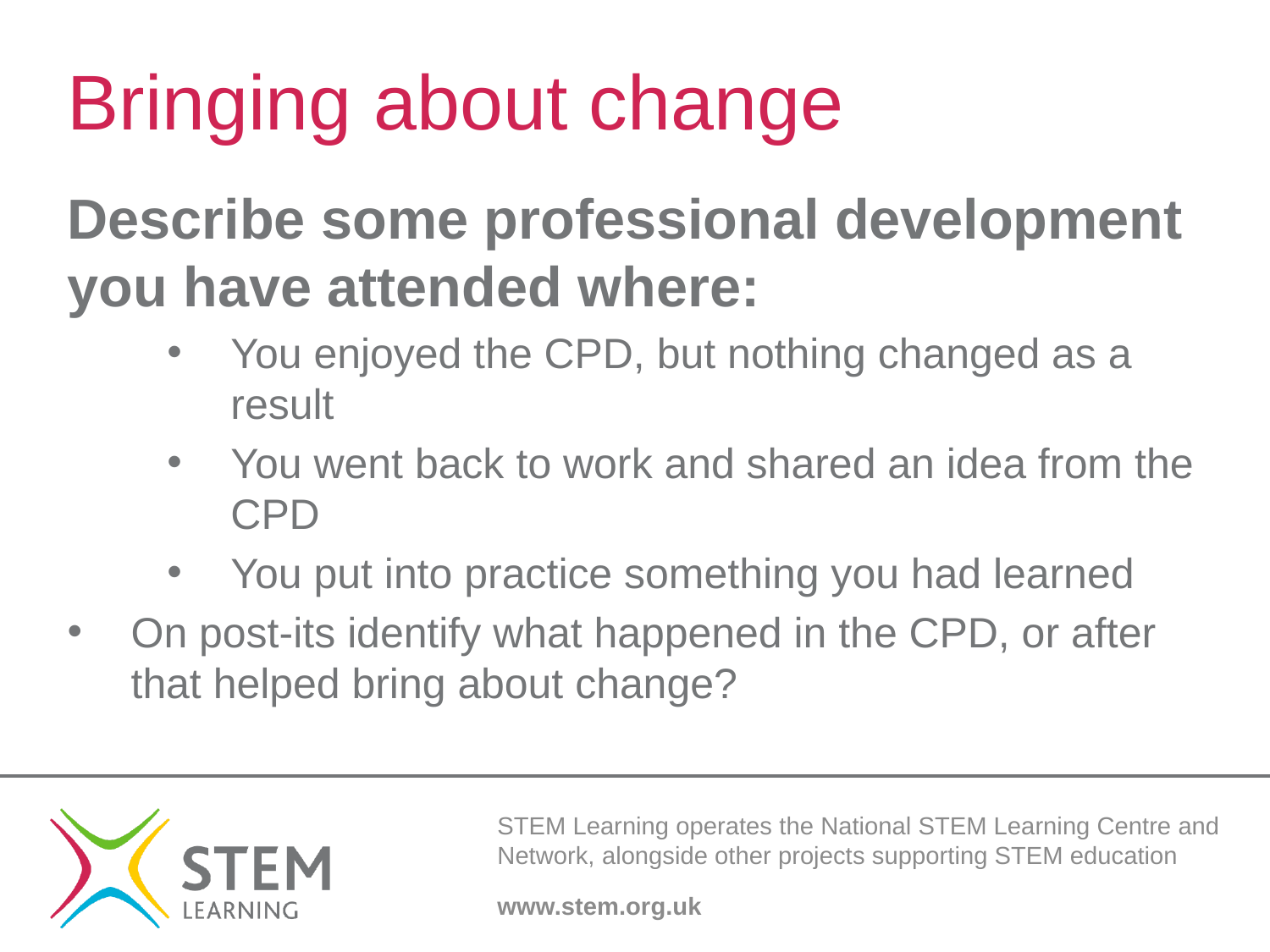

# Bringing about change
Describe some professional development you have attended where:
You enjoyed the CPD, but nothing changed as a result
You went back to work and shared an idea from the CPD
You put into practice something you had learned
On post-its identify what happened in the CPD, or after that helped bring about change?